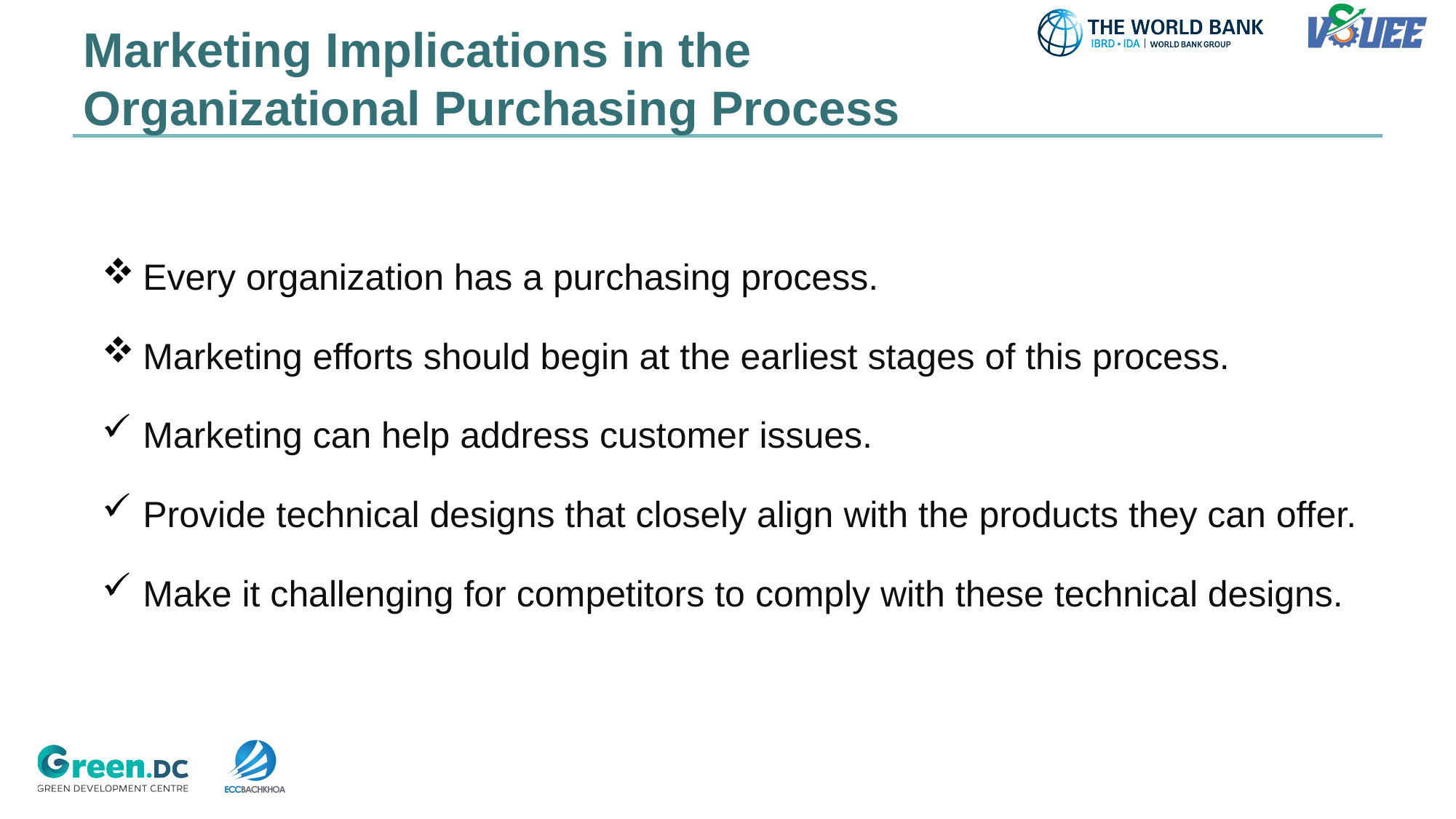

# Marketing Implications in the Organizational Purchasing Process
Every organization has a purchasing process.
Marketing efforts should begin at the earliest stages of this process.
Marketing can help address customer issues.
Provide technical designs that closely align with the products they can offer.
Make it challenging for competitors to comply with these technical designs.